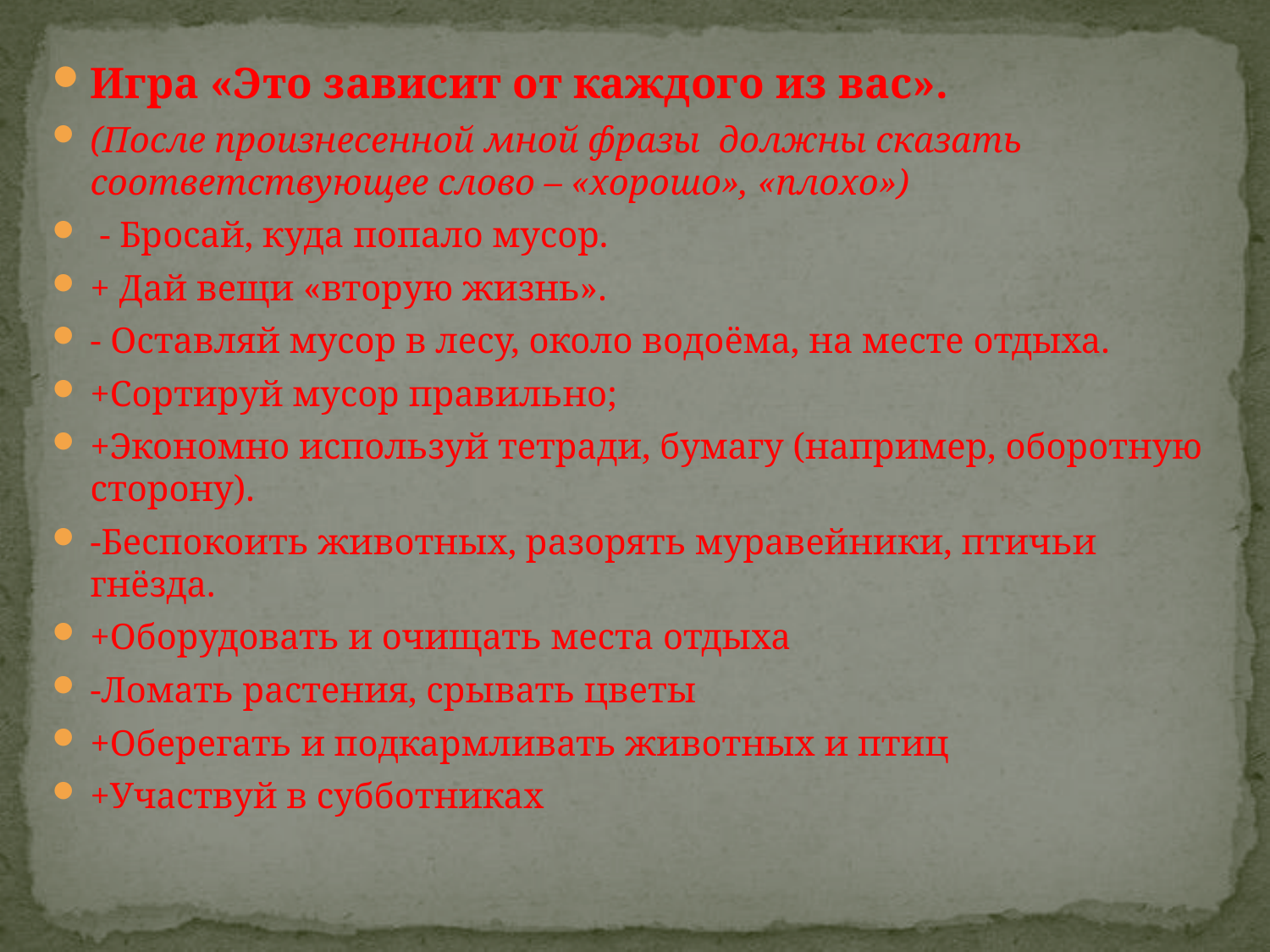

#
Игра «Это зависит от каждого из вас».
(После произнесенной мной фразы  должны сказать соответствующее слово – «хорошо», «плохо»)
 - Бросай, куда попало мусор.
+ Дай вещи «вторую жизнь».
- Оставляй мусор в лесу, около водоёма, на месте отдыха.
+Сортируй мусор правильно;
+Экономно используй тетради, бумагу (например, оборотную сторону).
-Беспокоить животных, разорять муравейники, птичьи гнёзда.
+Оборудовать и очищать места отдыха
-Ломать растения, срывать цветы
+Оберегать и подкармливать животных и птиц
+Участвуй в субботниках